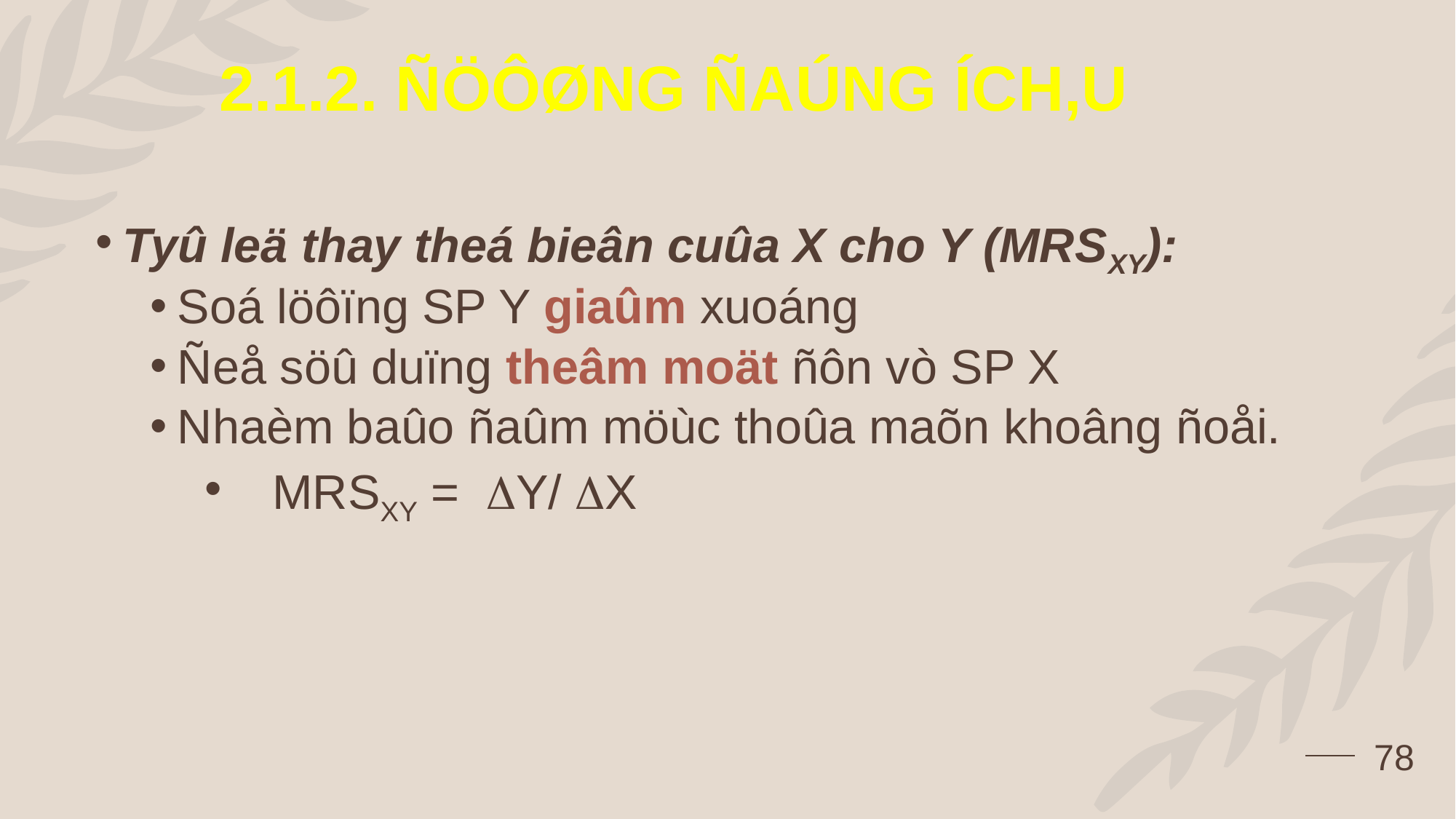

# 2.1.2. ÑÖÔØNG ÑAÚNG ÍCH,U
Tyû leä thay theá bieân cuûa X cho Y (MRSXY):
Soá löôïng SP Y giaûm xuoáng
Ñeå söû duïng theâm moät ñôn vò SP X
Nhaèm baûo ñaûm möùc thoûa maõn khoâng ñoåi.
   MRSXY =  ΔY/ ΔX

78